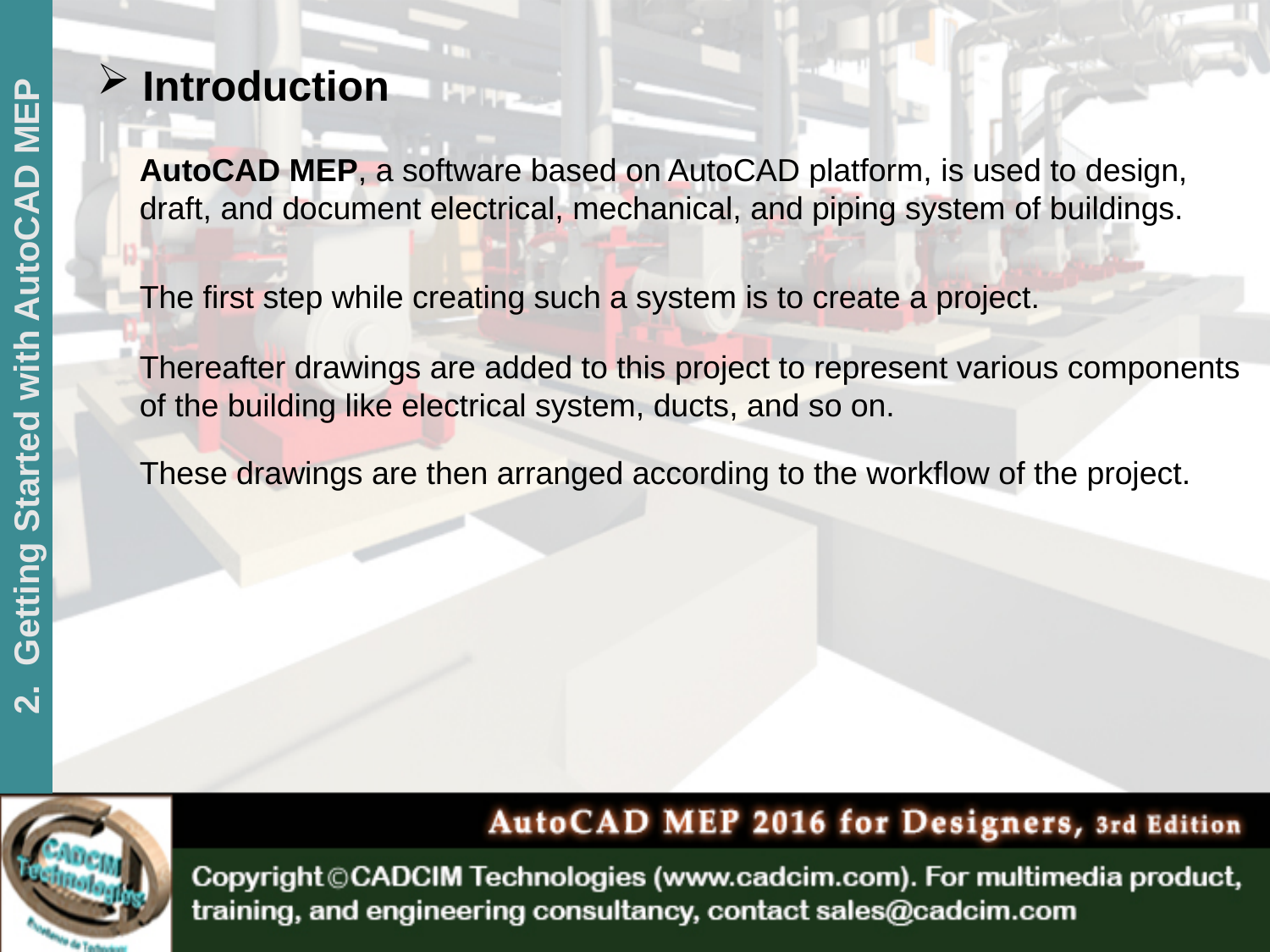

Introduction

AutoCAD MEP, a software based on AutoCAD platform, is used to design, draft, and document electrical, mechanical, and piping system of buildings.

The first step while creating such a system is to create a project.

Thereafter drawings are added to this project to represent various components of the building like electrical system, ducts, and so on.

These drawings are then arranged according to the workflow of the project.